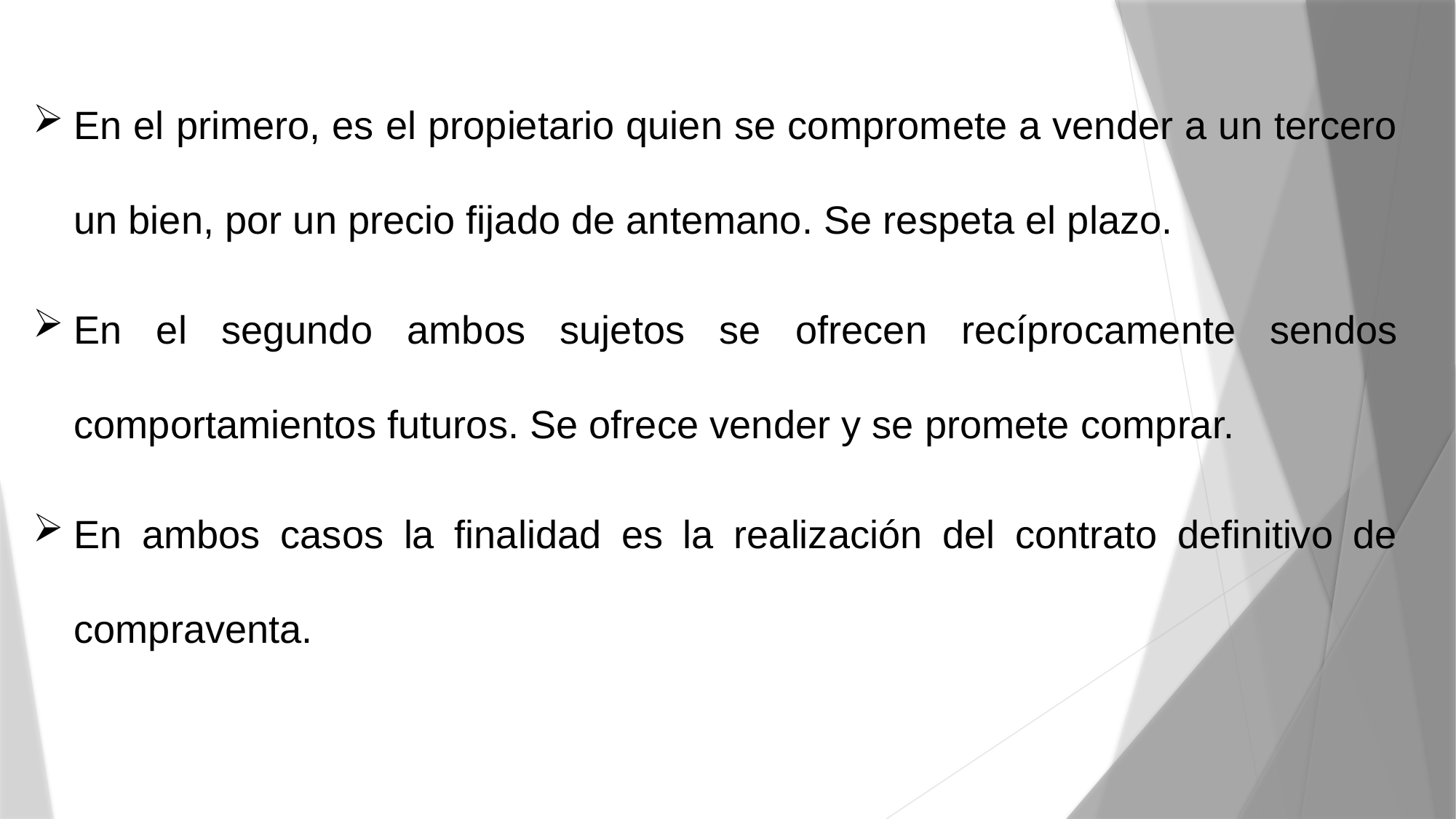

En el primero, es el propietario quien se compromete a vender a un tercero un bien, por un precio fijado de antemano. Se respeta el plazo.
En el segundo ambos sujetos se ofrecen recíprocamente sendos comportamientos futuros. Se ofrece vender y se promete comprar.
En ambos casos la finalidad es la realización del contrato definitivo de compraventa.